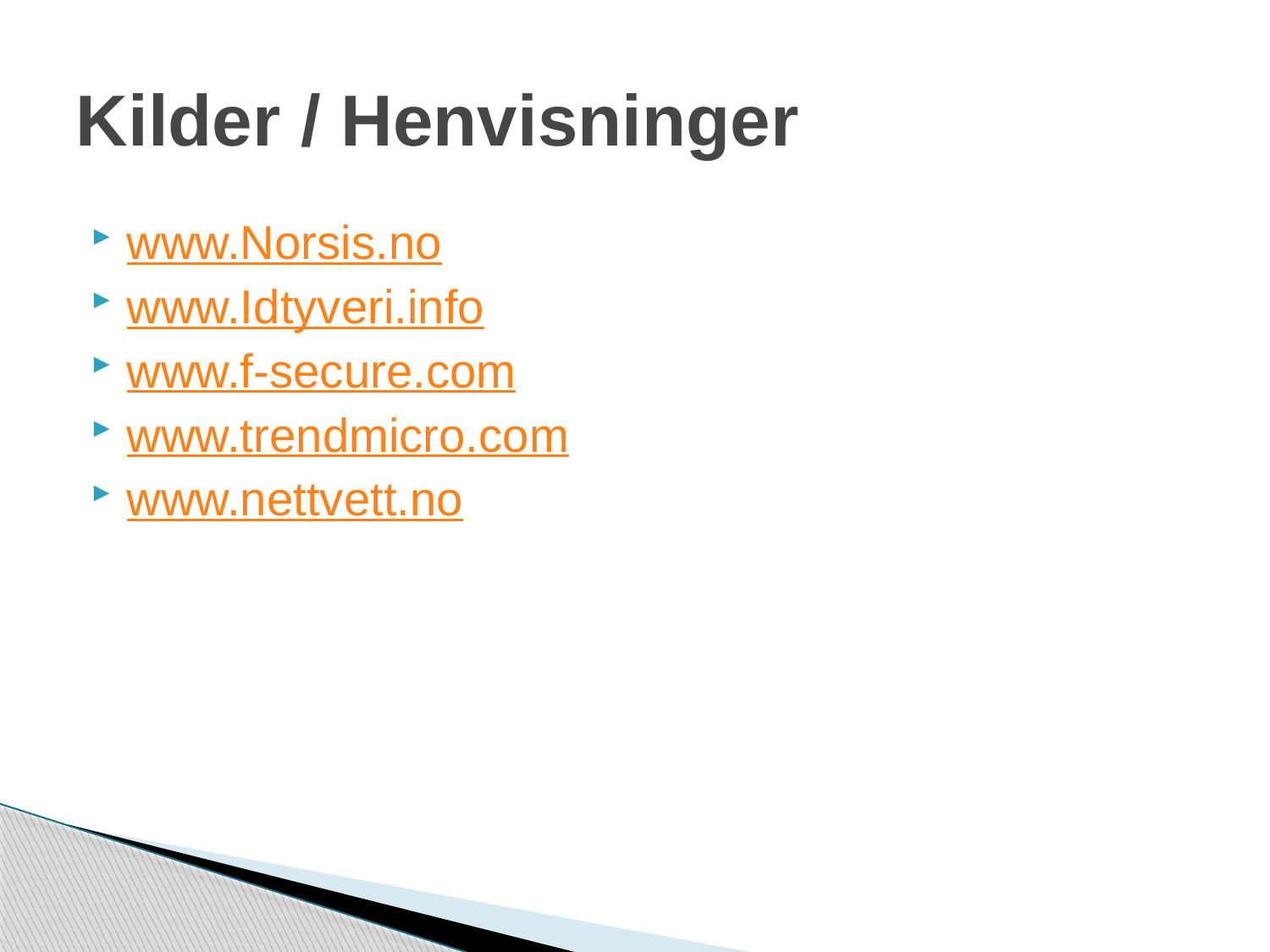

# Kilder / Henvisninger
www.Norsis.no
www.Idtyveri.info
www.f-secure.com
www.trendmicro.com
www.nettvett.no